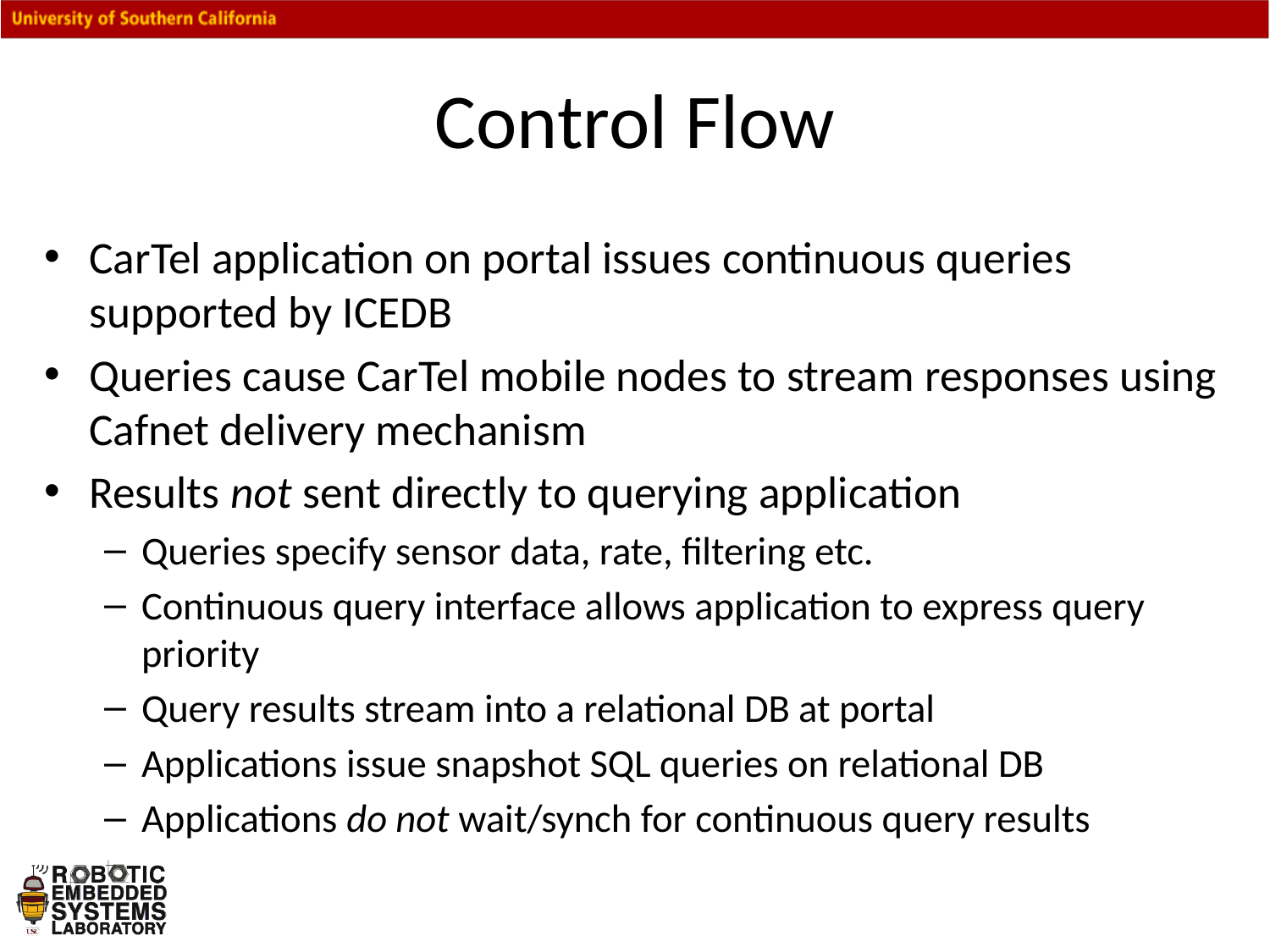

# Control Flow
CarTel application on portal issues continuous queries supported by ICEDB
Queries cause CarTel mobile nodes to stream responses using Cafnet delivery mechanism
Results not sent directly to querying application
Queries specify sensor data, rate, filtering etc.
Continuous query interface allows application to express query priority
Query results stream into a relational DB at portal
Applications issue snapshot SQL queries on relational DB
Applications do not wait/synch for continuous query results